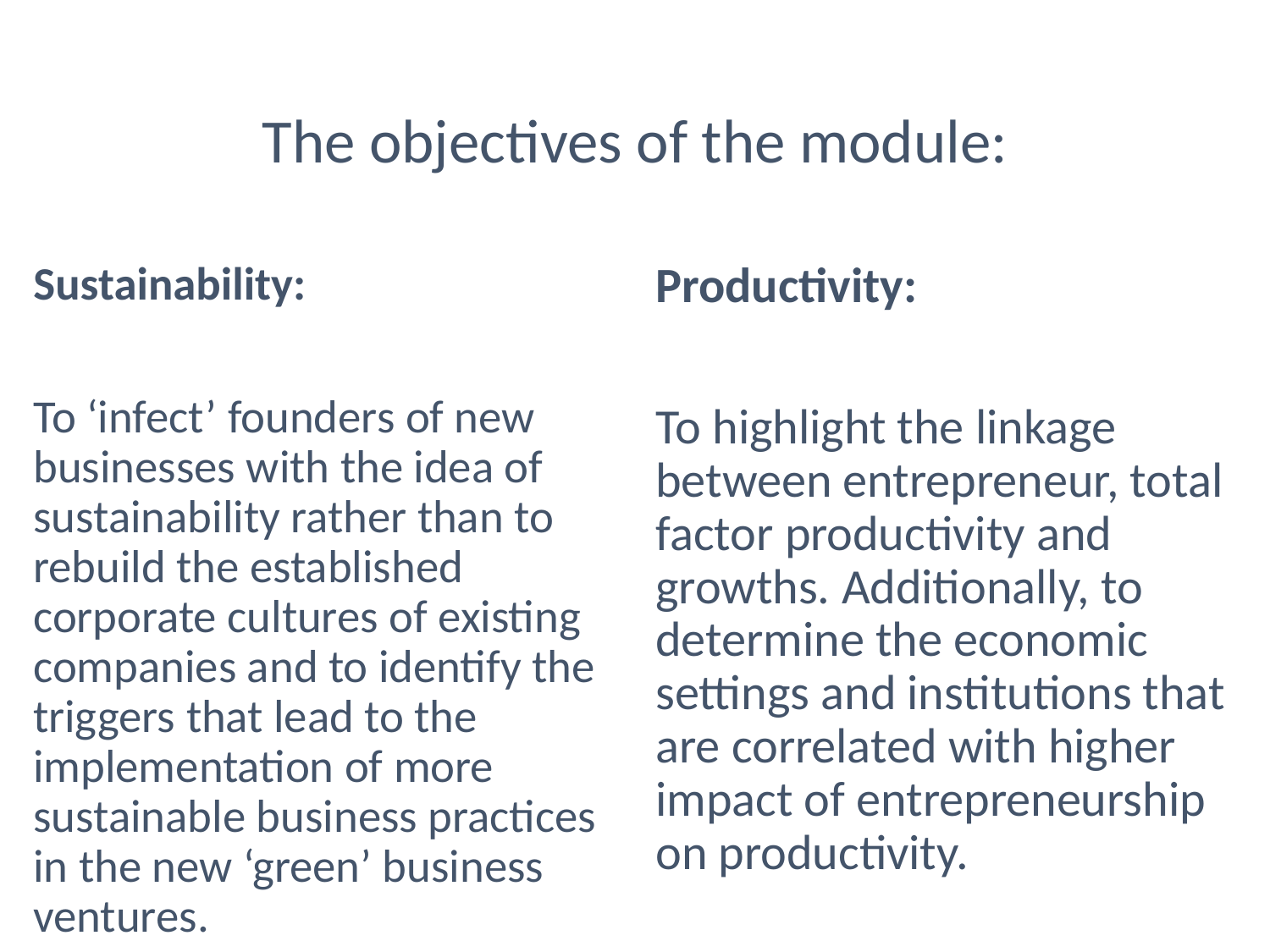

# The objectives of the module:
Sustainability:

To ‘infect’ founders of new businesses with the idea of sustainability rather than to rebuild the established corporate cultures of existing companies and to identify the triggers that lead to the implementation of more sustainable business practices in the new ‘green’ business ventures.

Productivity:

To highlight the linkage between entrepreneur, total factor productivity and growths. Additionally, to determine the economic settings and institutions that are correlated with higher impact of entrepreneurship on productivity.